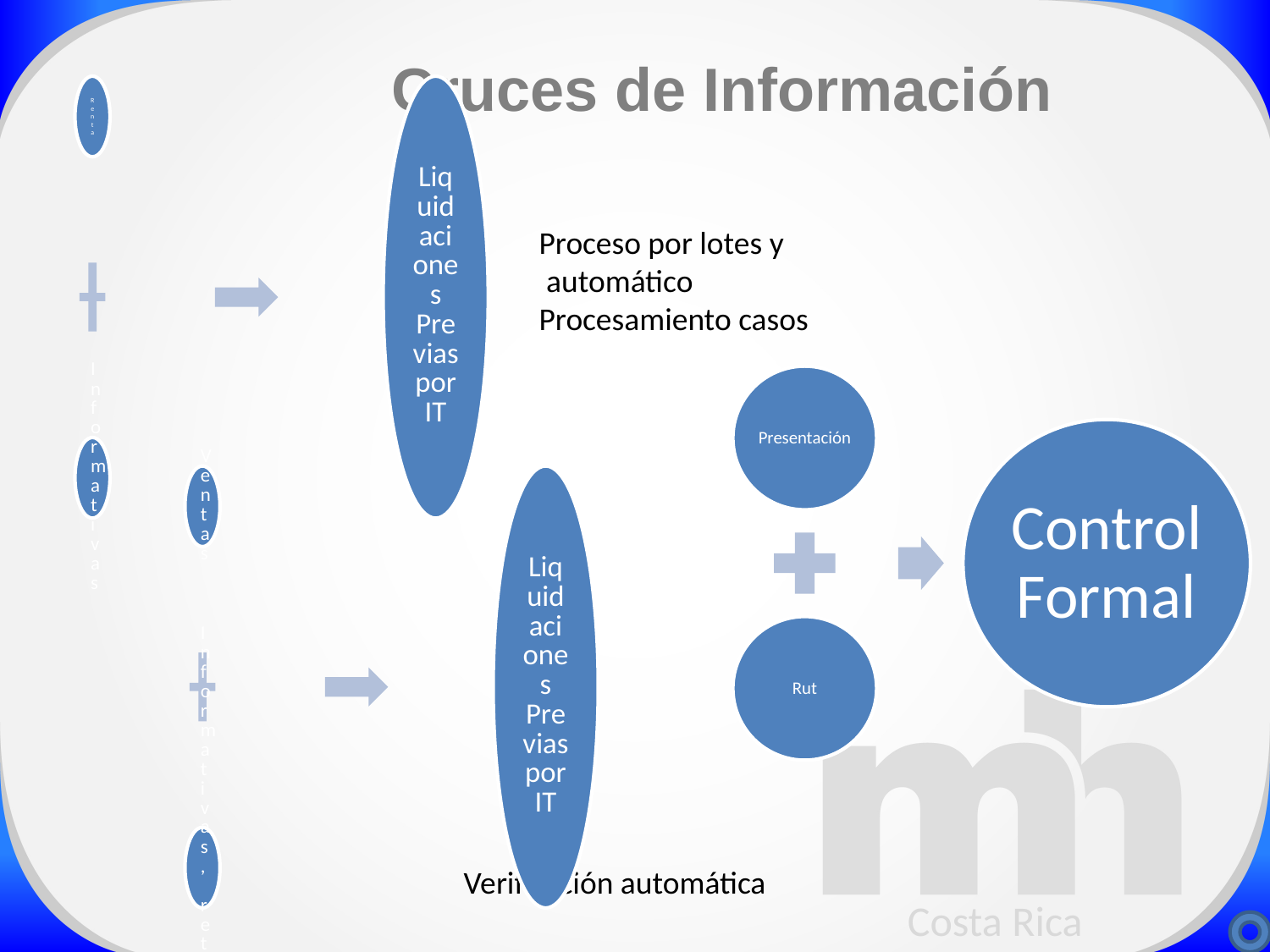

Cruces de Información
Renta
Informativas
Liquidaciones Previas por IT
Proceso por lotes y
 automático
Procesamiento casos
Presentación

Rut

Control Formal
Ventas
Liquidaciones Previas por IT
Verificación automática
Costa Rica